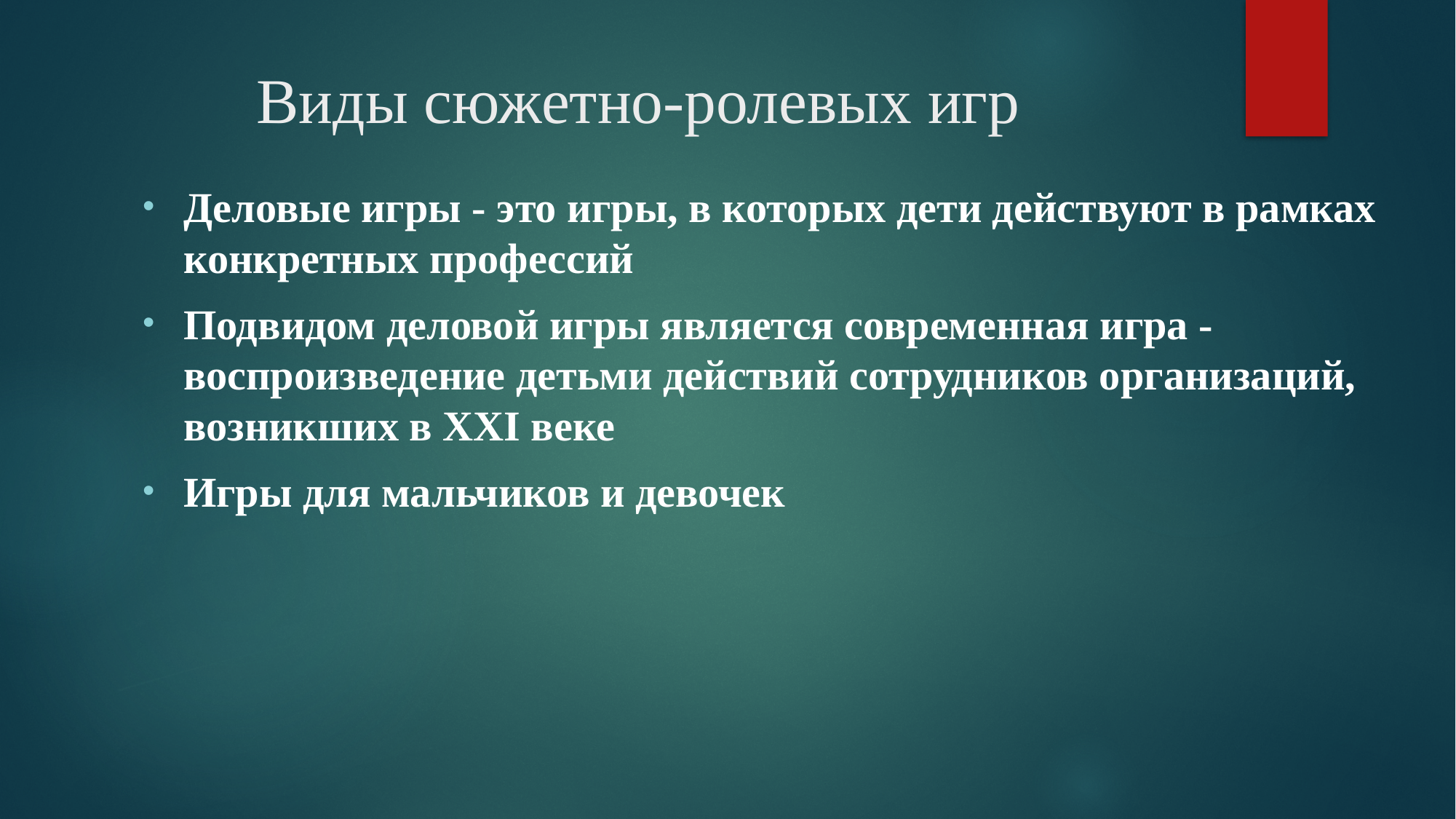

# Виды сюжетно-ролевых игр
Деловые игры - это игры, в которых дети действуют в рамках конкретных профессий
Подвидом деловой игры является современная игра - воспроизведение детьми действий сотрудников организаций, возникших в XXI веке
Игры для мальчиков и девочек